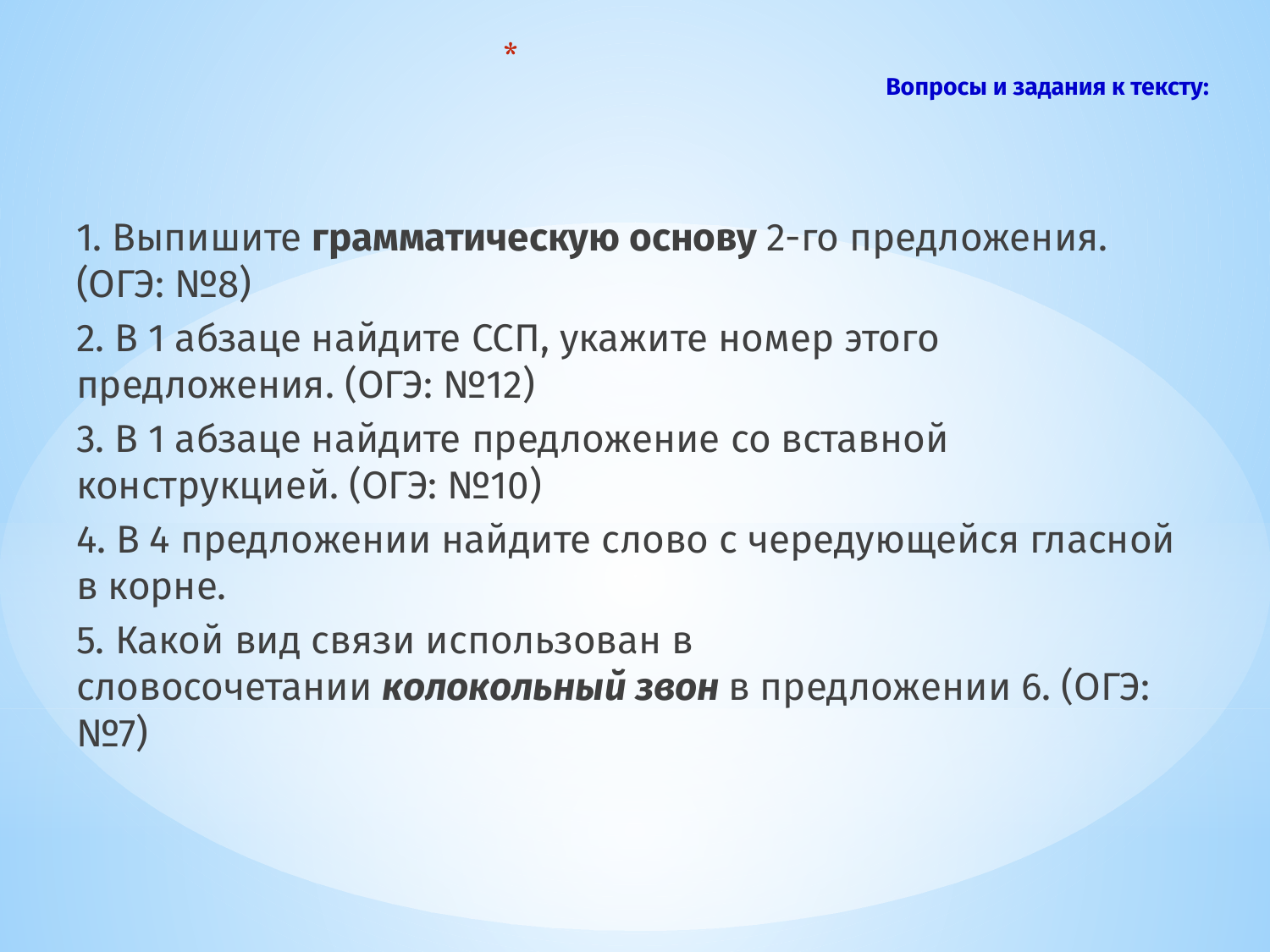

# Вопросы и задания к тексту:
1. Выпишите грамматическую основу 2-го предложения. (ОГЭ: №8)
2. В 1 абзаце найдите ССП, укажите номер этого предложения. (ОГЭ: №12)
3. В 1 абзаце найдите предложение со вставной конструкцией. (ОГЭ: №10)
4. В 4 предложении найдите слово с чередующейся гласной в корне.
5. Какой вид связи использован в словосочетании колокольный звон в предложении 6. (ОГЭ: №7)